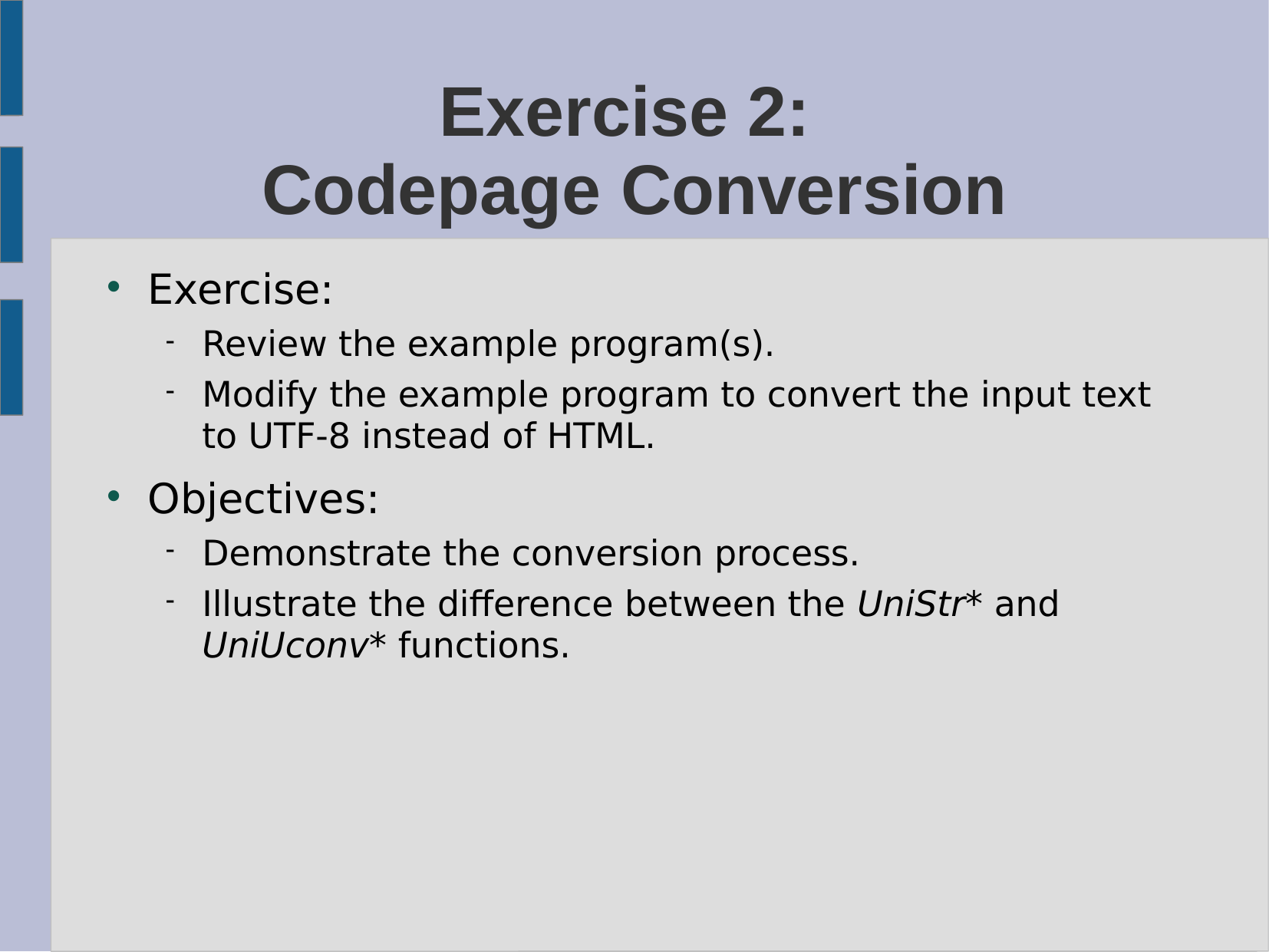

# Exercise 2: Codepage Conversion
Exercise:
Review the example program(s).
Modify the example program to convert the input text to UTF-8 instead of HTML.
Objectives:
Demonstrate the conversion process.
Illustrate the difference between the UniStr* and UniUconv* functions.